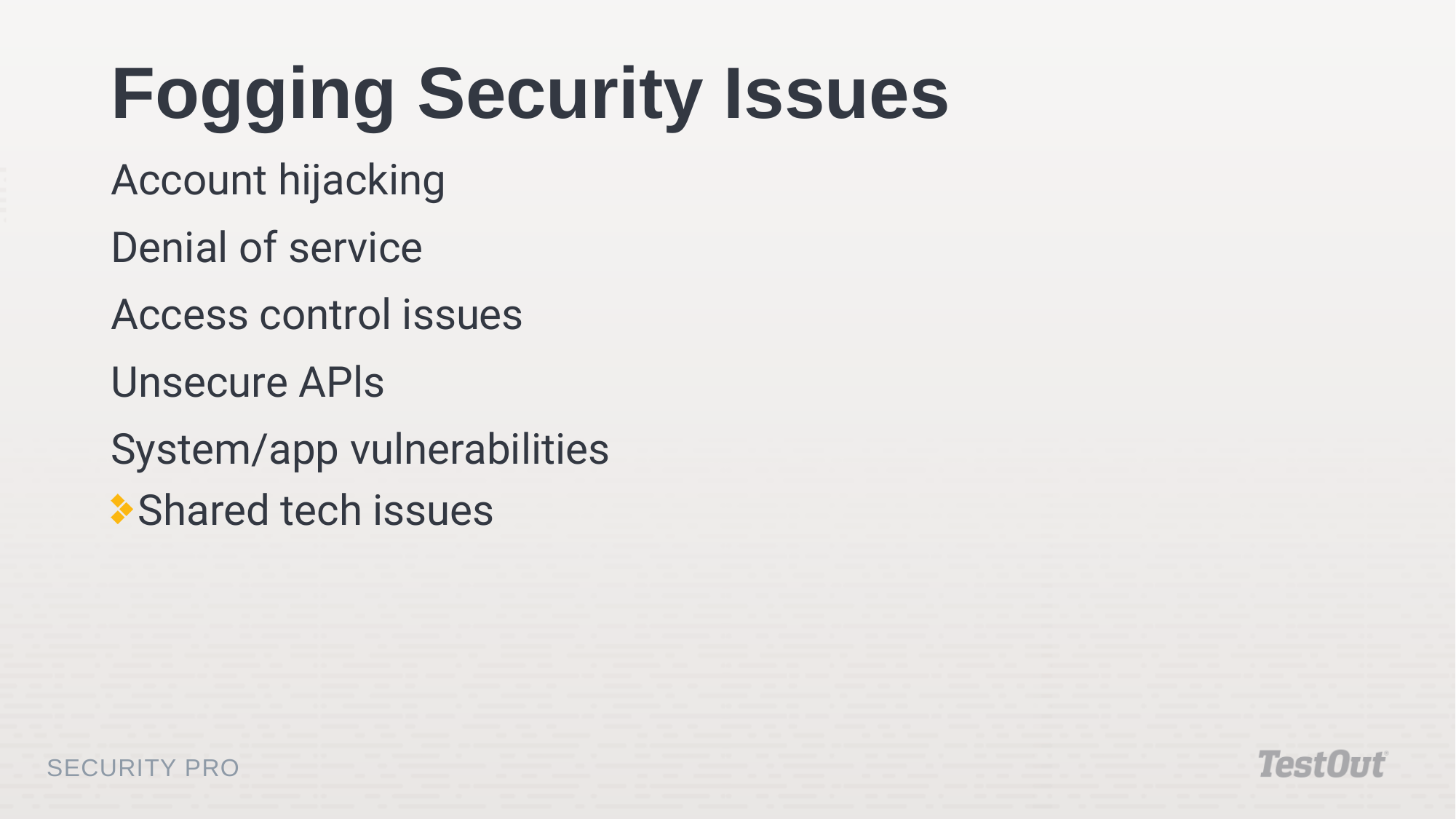

# Fogging Security Issues
Account hijacking
Denial of service
Access control issues
Unsecure APls
System/app vulnerabilities
Shared tech issues
Security Pro